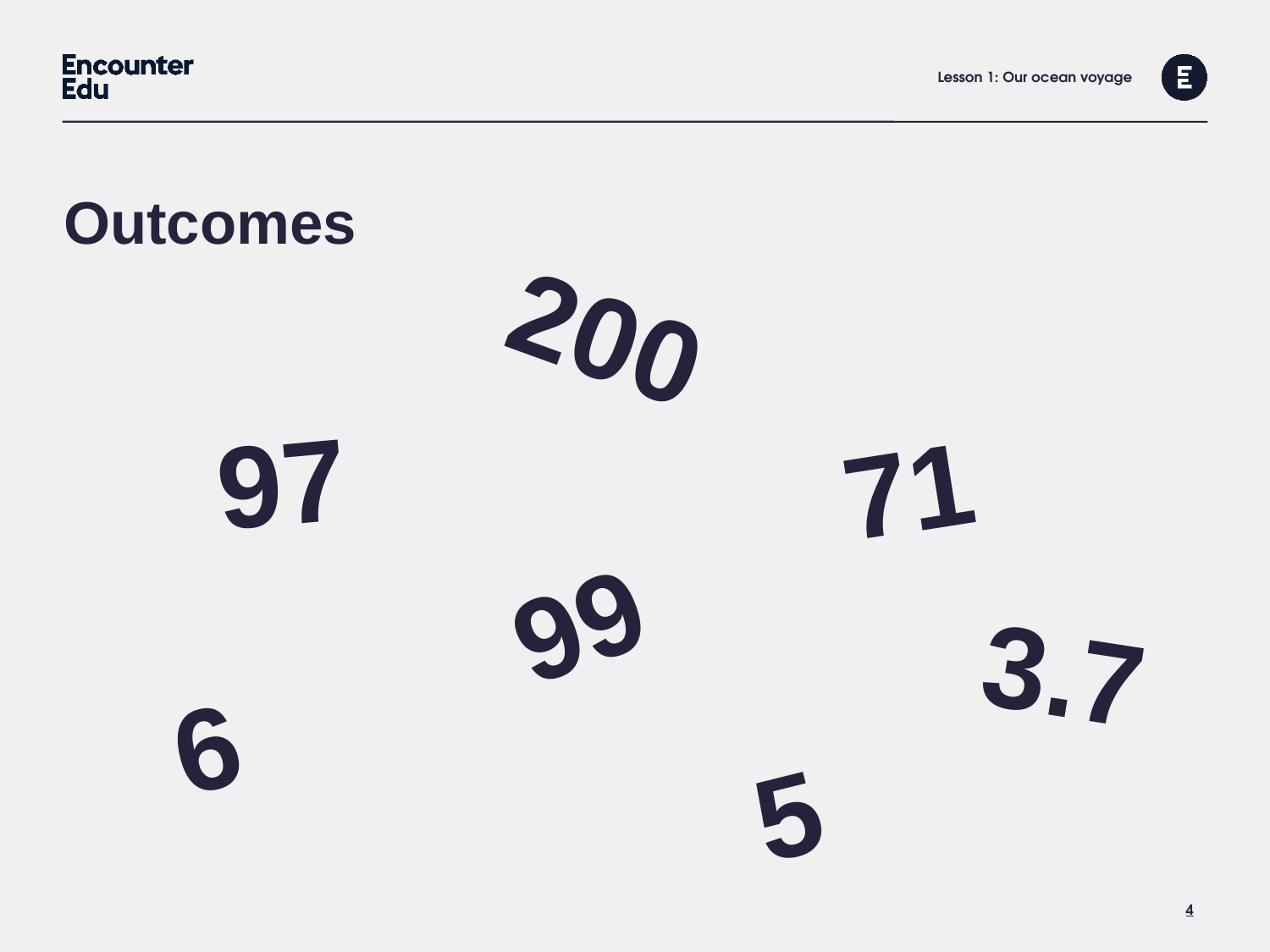

Lesson 1: Our ocean voyage
Outcomes
200
71
97
99
3.7
6
5
4